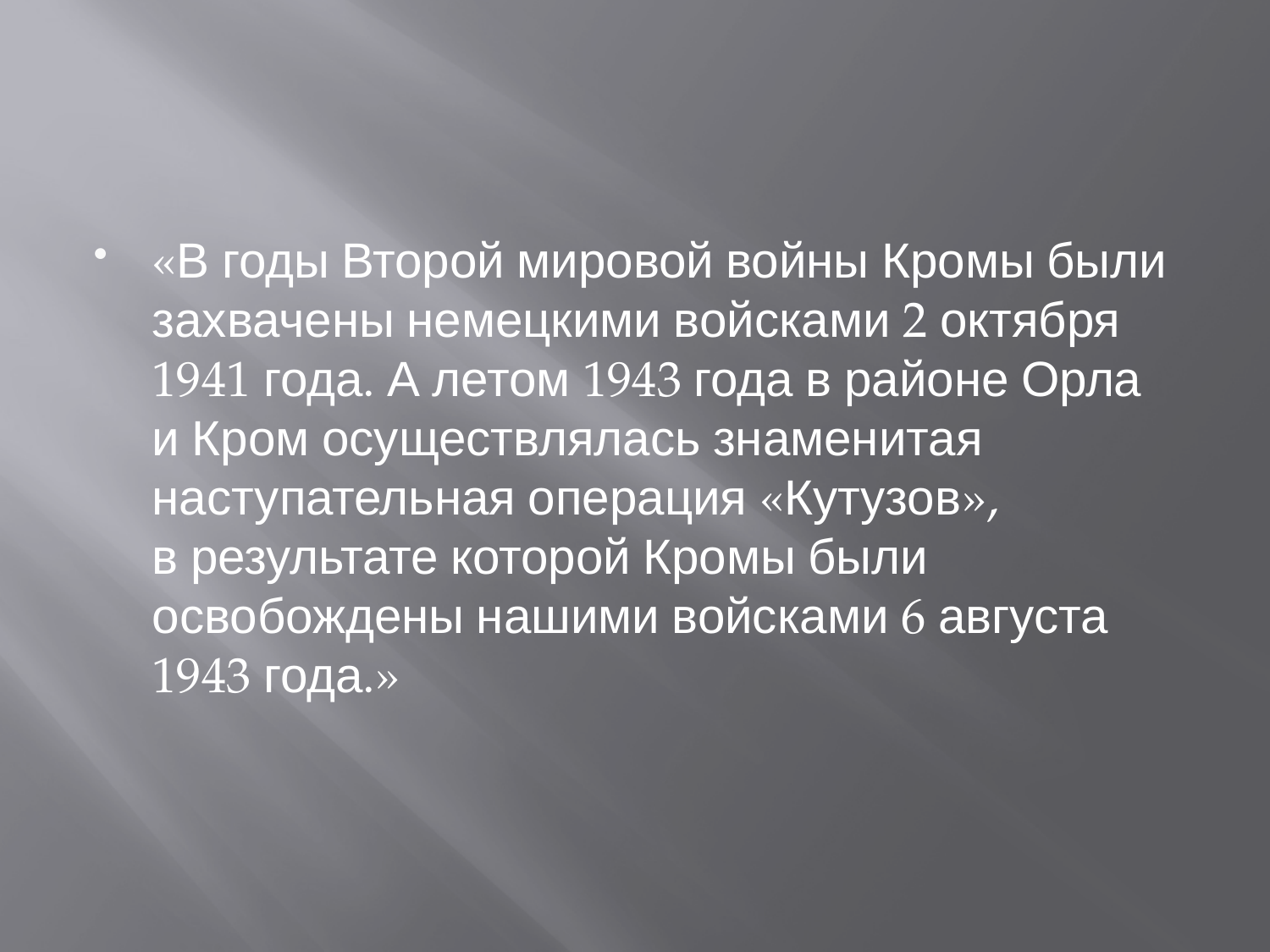

#
«В годы Второй мировой войны Кромы были захвачены немецкими войсками 2 октября 1941 года. А летом 1943 года в районе Орла и Кром осуществлялась знаменитая наступательная операция «Кутузов», в результате которой Кромы были освобождены нашими войсками 6 августа 1943 года.»